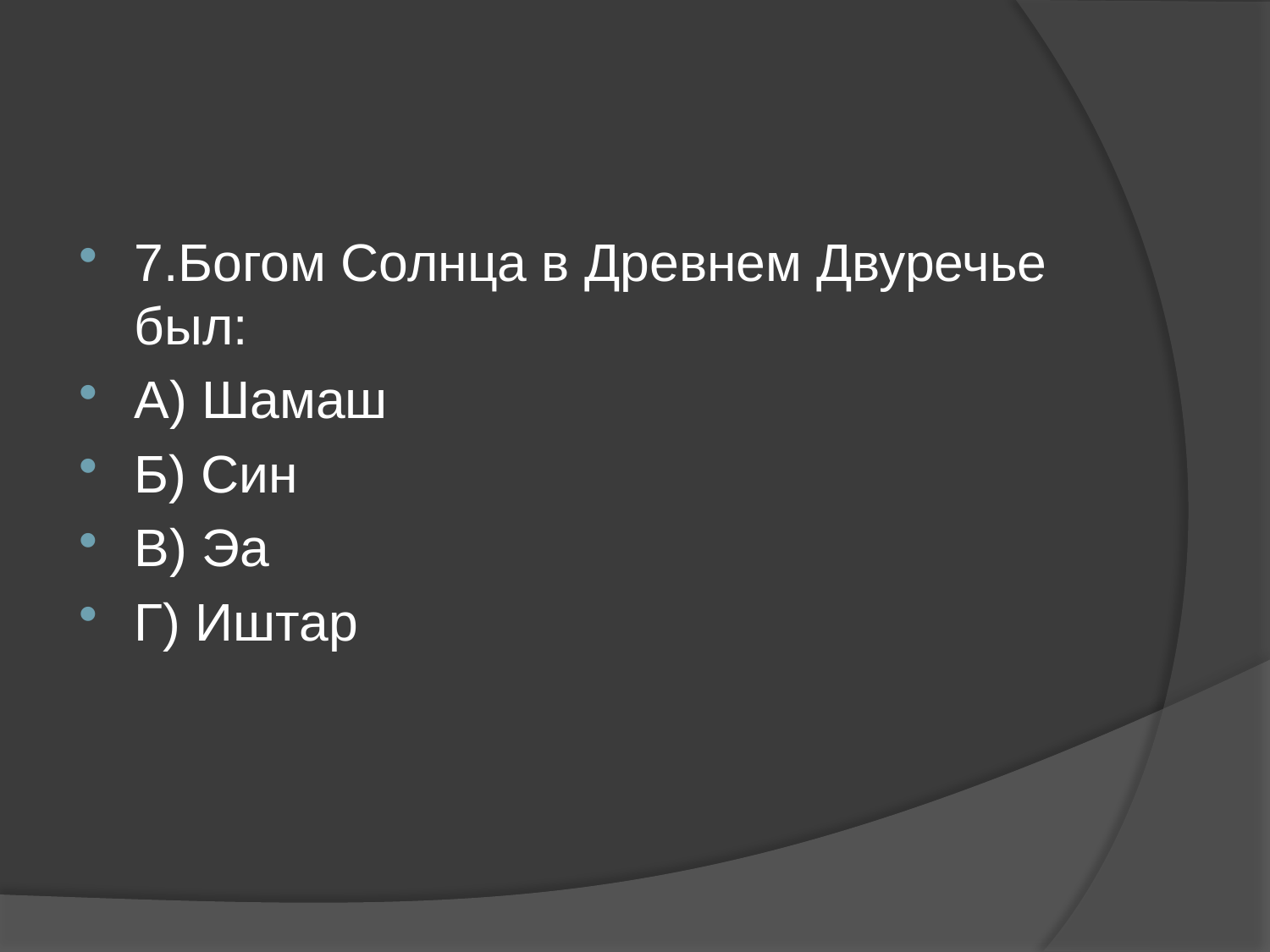

#
7.Богом Солнца в Древнем Двуречье был:
А) Шамаш
Б) Син
В) Эа
Г) Иштар